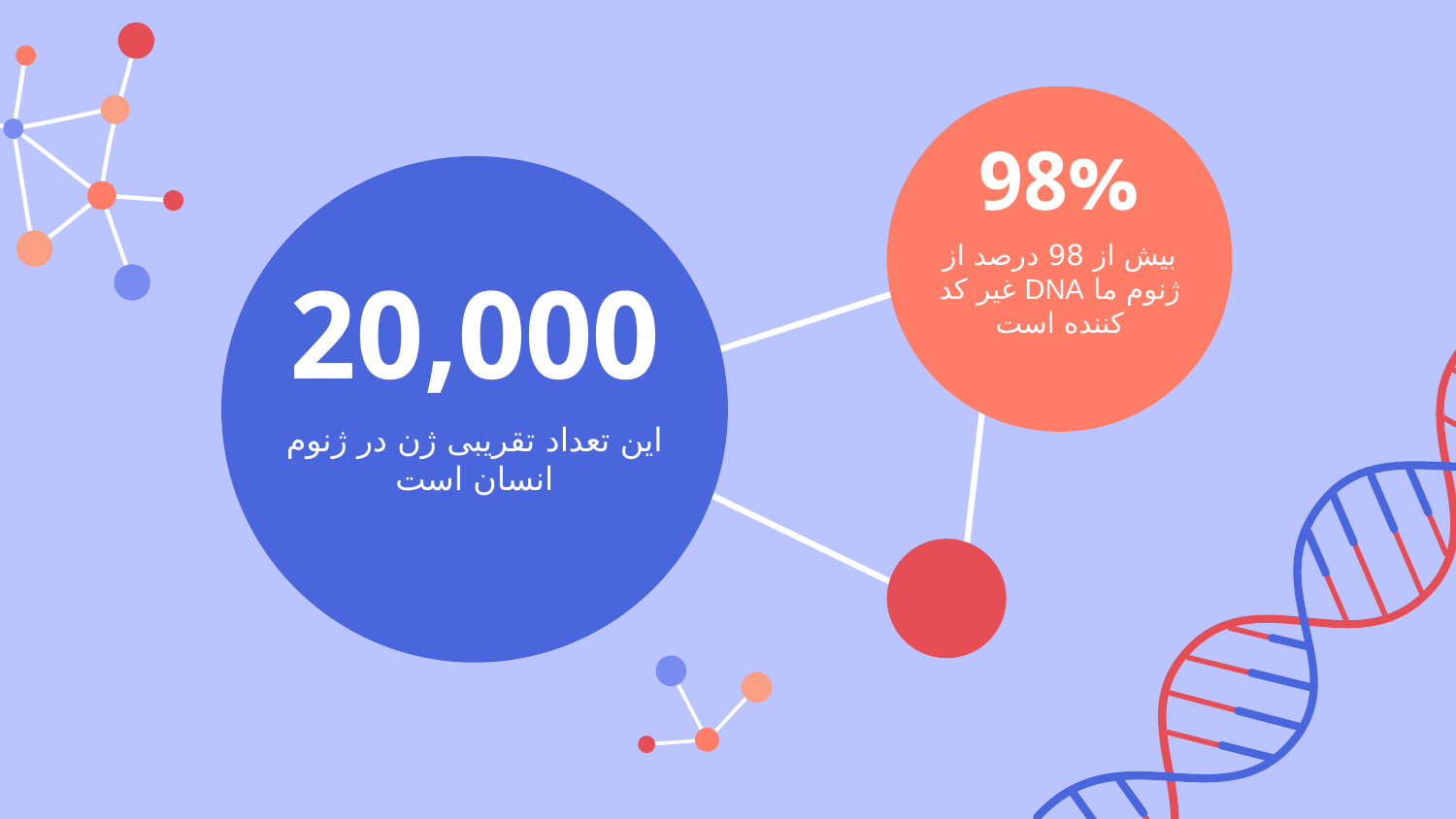

98%

بیش از 98 درصد از ژنوم ما DNA غیر کد کننده است
# 20,000

این تعداد تقریبی ژن در ژنوم انسان است